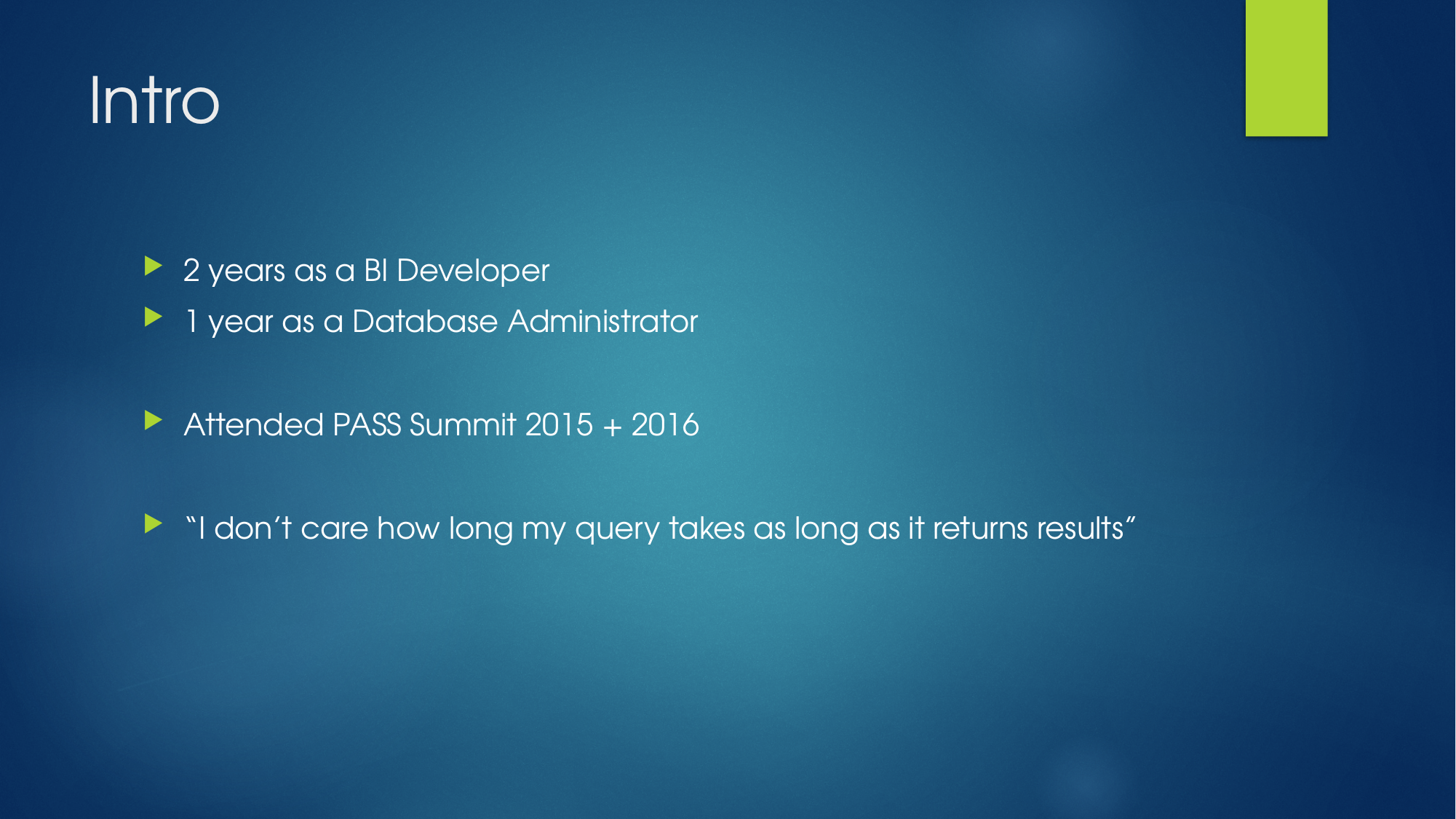

# Intro
2 years as a BI Developer
1 year as a Database Administrator

Attended PASS Summit 2015 + 2016

“I don’t care how long my query takes as long as it returns results”